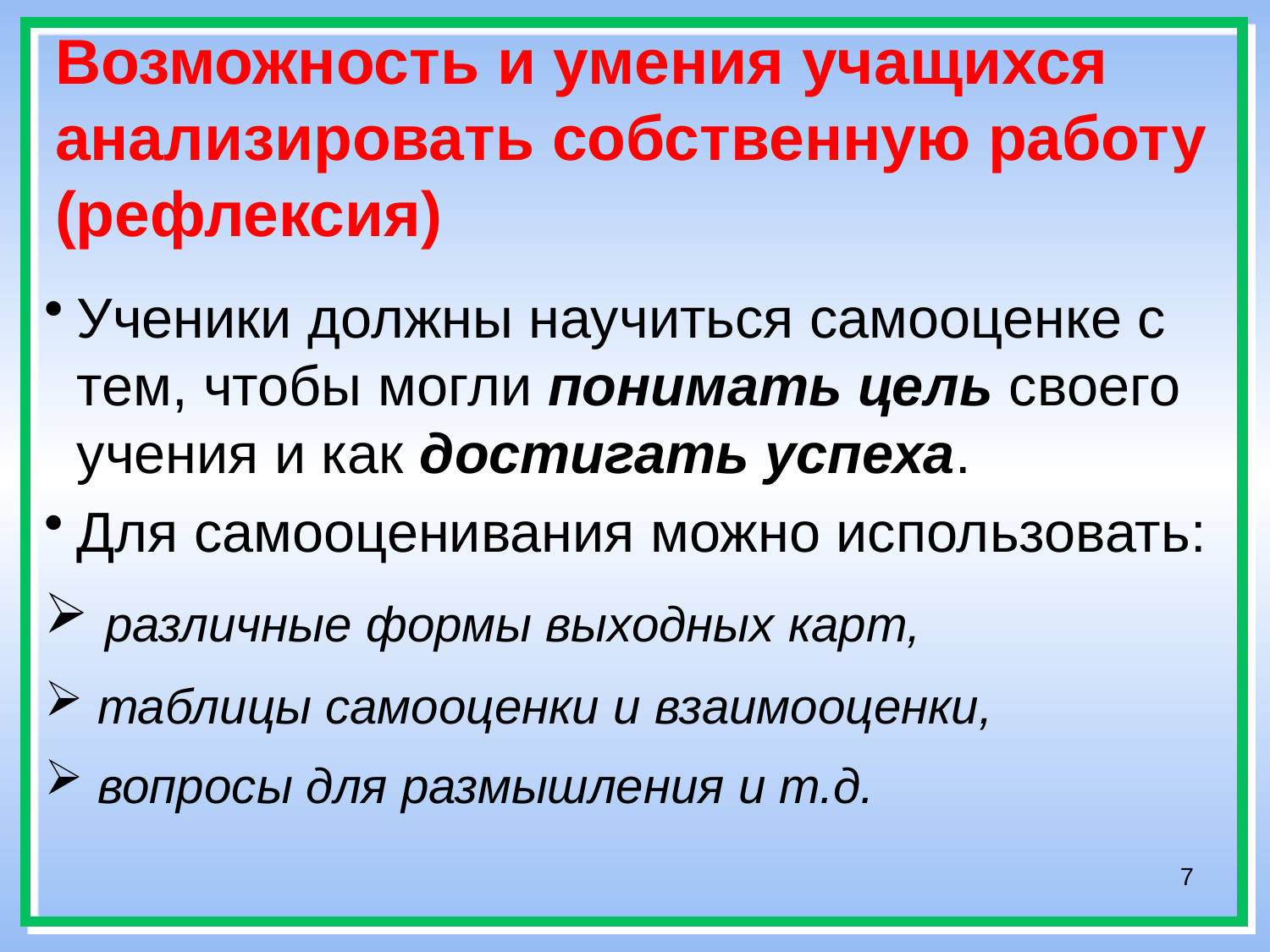

# Возможность и умения учащихся анализировать собственную работу (рефлексия)
Ученики должны научиться самооценке с тем, чтобы могли понимать цель своего учения и как достигать успеха.
Для самооценивания можно использовать:
 различные формы выходных карт,
 таблицы самооценки и взаимооценки,
 вопросы для размышления и т.д.
7